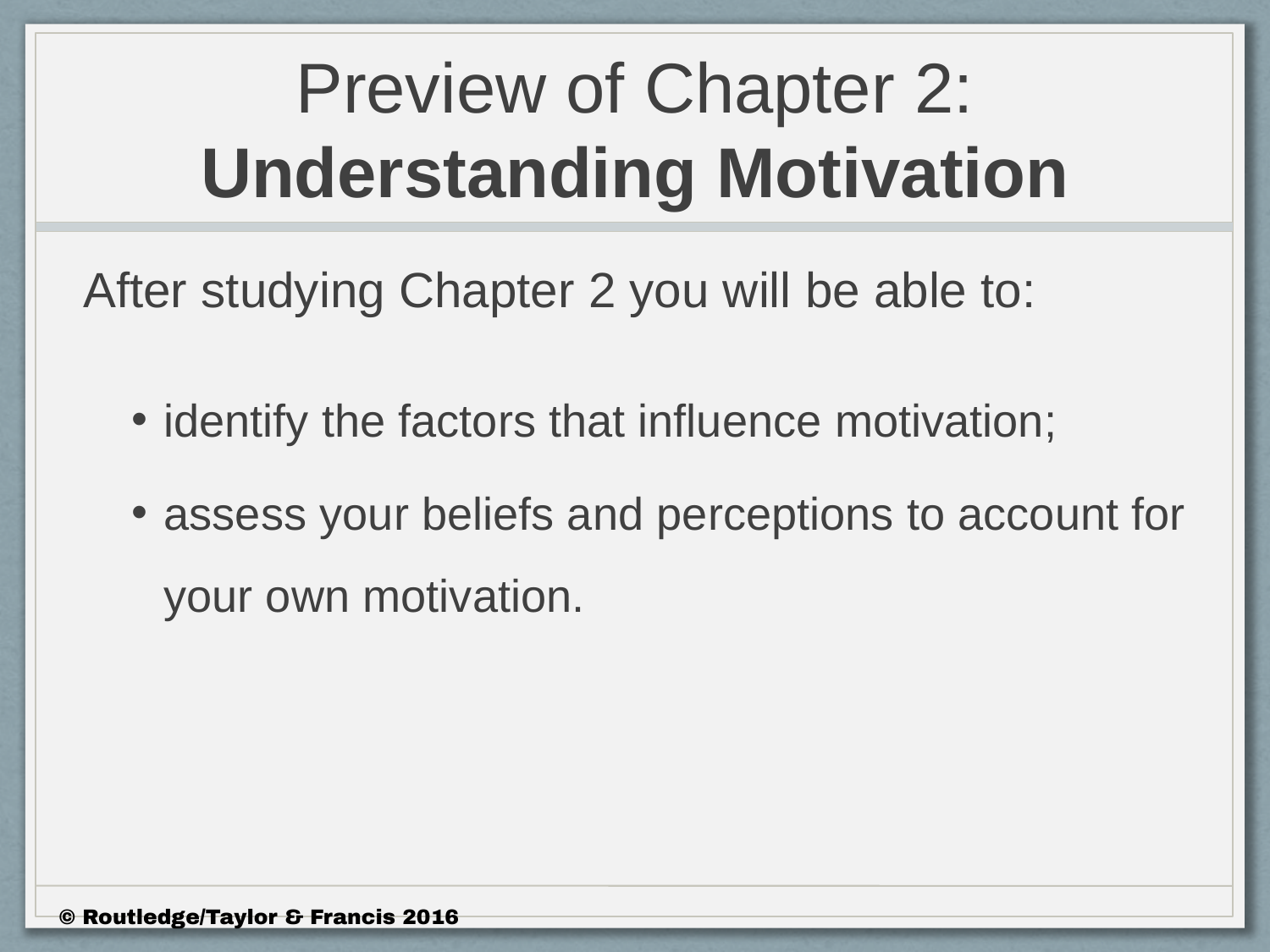

# Preview of Chapter 2: Understanding Motivation
After studying Chapter 2 you will be able to:

identify the factors that influence motivation;
assess your beliefs and perceptions to account for your own motivation.
© Routledge/Taylor & Francis 2016